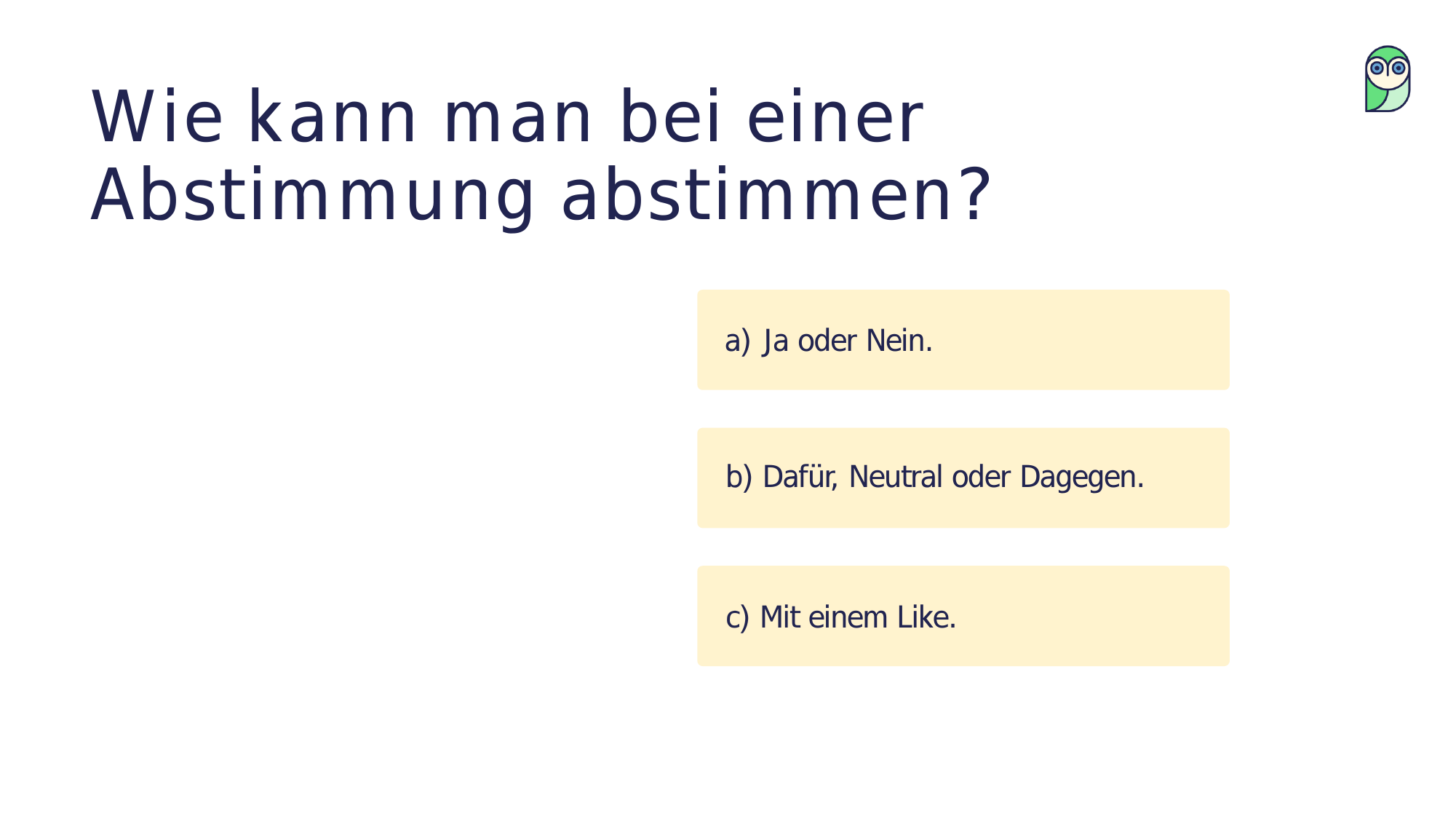

Wie kann man bei einer Abstimmung abstimmen?

a) Ja oder Nein.

b) Dafür, Neutral oder Dagegen.

c) Mit einem Like.